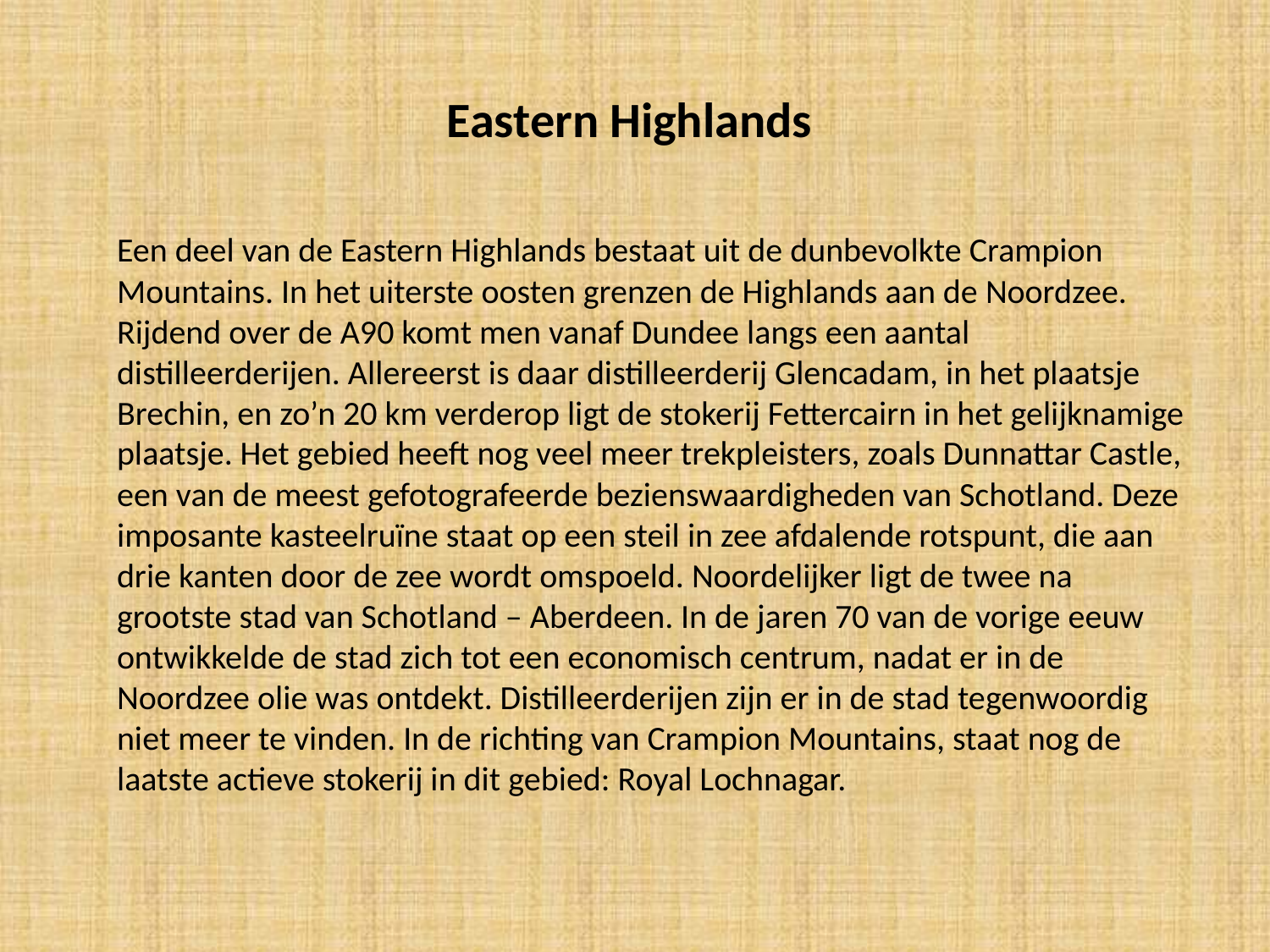

# Eastern Highlands
	Een deel van de Eastern Highlands bestaat uit de dunbevolkte Crampion Mountains. In het uiterste oosten grenzen de Highlands aan de Noordzee. Rijdend over de A90 komt men vanaf Dundee langs een aantal distilleerderijen. Allereerst is daar distilleerderij Glencadam, in het plaatsje Brechin, en zo’n 20 km verderop ligt de stokerij Fettercairn in het gelijknamige plaatsje. Het gebied heeft nog veel meer trekpleisters, zoals Dunnattar Castle, een van de meest gefotografeerde bezienswaardigheden van Schotland. Deze imposante kasteelruïne staat op een steil in zee afdalende rotspunt, die aan drie kanten door de zee wordt omspoeld. Noordelijker ligt de twee na grootste stad van Schotland – Aberdeen. In de jaren 70 van de vorige eeuw ontwikkelde de stad zich tot een economisch centrum, nadat er in de Noordzee olie was ontdekt. Distilleerderijen zijn er in de stad tegenwoordig niet meer te vinden. In de richting van Crampion Mountains, staat nog de laatste actieve stokerij in dit gebied: Royal Lochnagar.